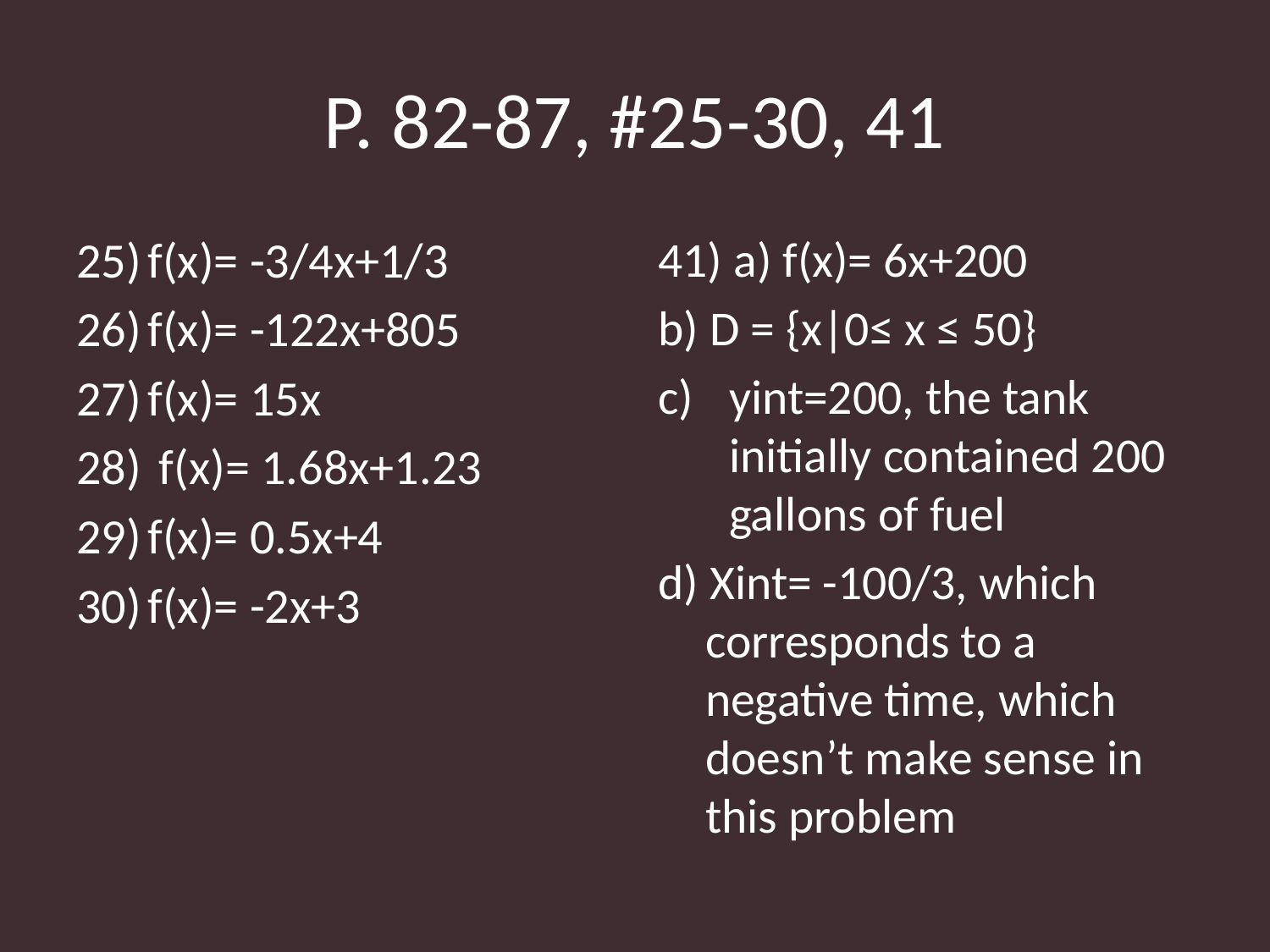

# P. 82-87, #25-30, 41
f(x)= -3/4x+1/3
f(x)= -122x+805
f(x)= 15x
 f(x)= 1.68x+1.23
f(x)= 0.5x+4
f(x)= -2x+3
41) a) f(x)= 6x+200
b) D = {x|0≤ x ≤ 50}
yint=200, the tank initially contained 200 gallons of fuel
d) Xint= -100/3, which corresponds to a negative time, which doesn’t make sense in this problem